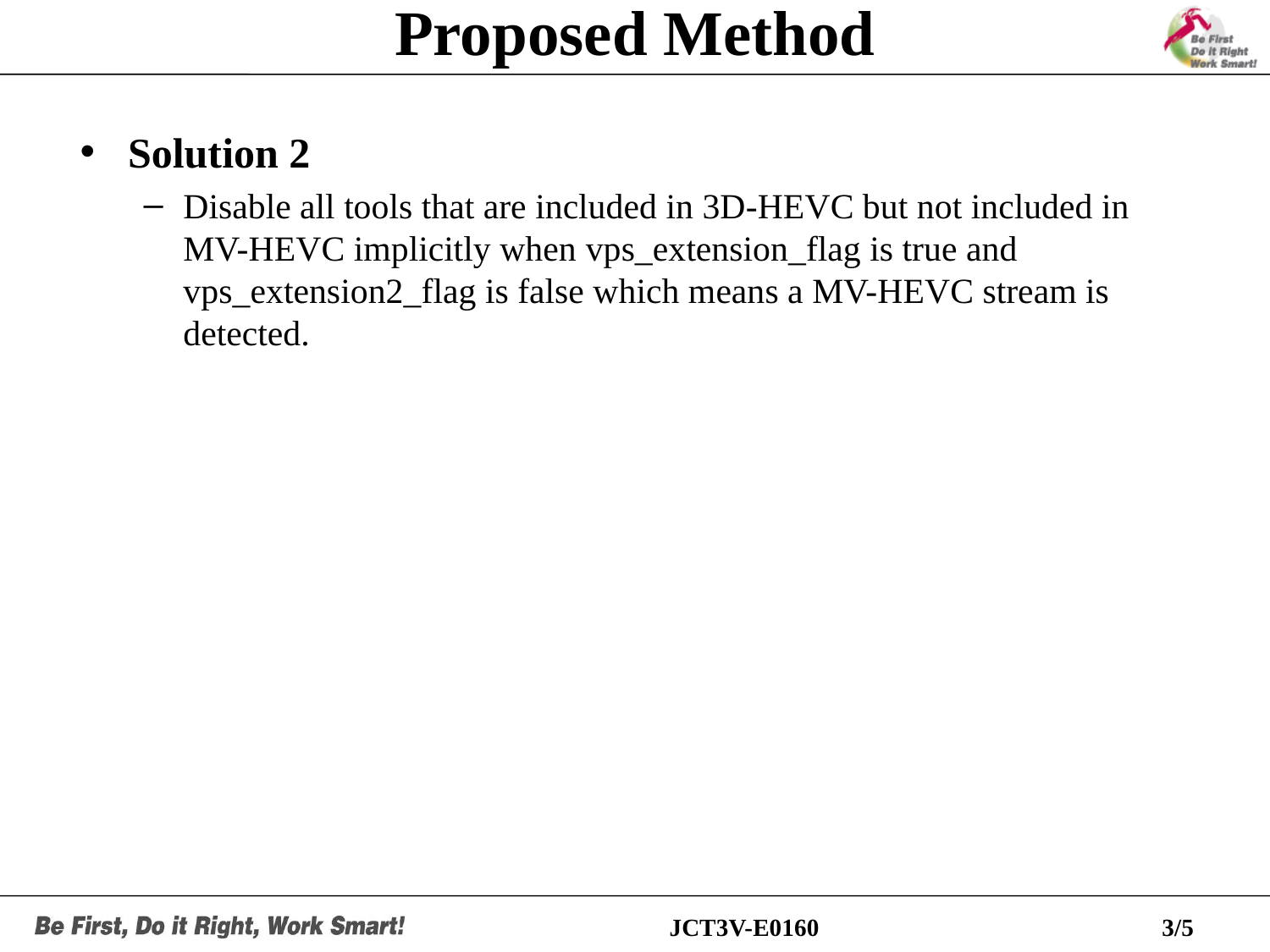

# Proposed Method
Solution 2
Disable all tools that are included in 3D-HEVC but not included in MV-HEVC implicitly when vps_extension_flag is true and vps_extension2_flag is false which means a MV-HEVC stream is detected.

JCT3V-E0160
3/5